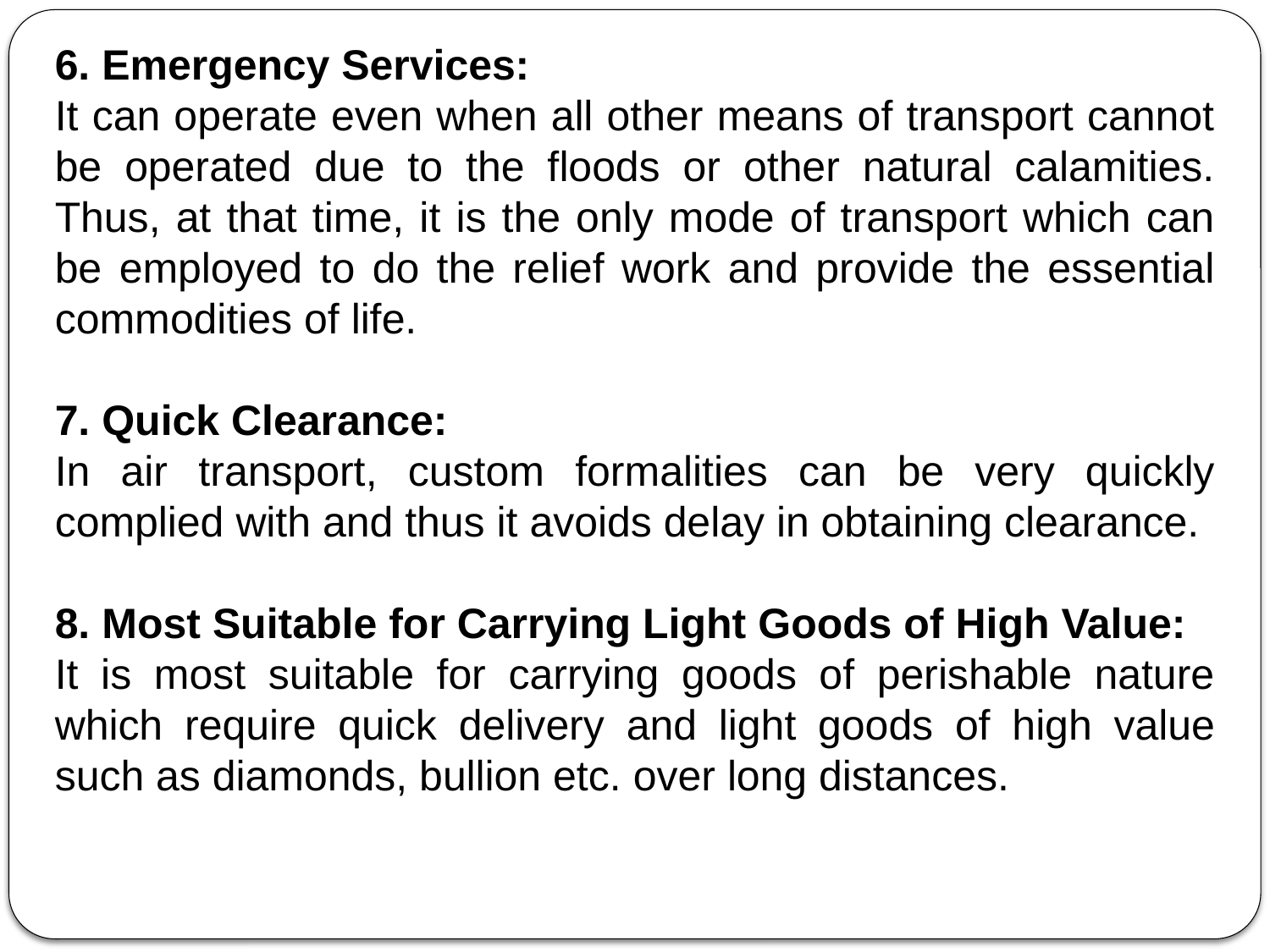

6. Emergency Services:
It can operate even when all other means of transport cannot be operated due to the floods or other natural calamities. Thus, at that time, it is the only mode of transport which can be employed to do the relief work and provide the essential commodities of life.

7. Quick Clearance:
In air transport, custom formalities can be very quickly complied with and thus it avoids delay in obtaining clearance.

8. Most Suitable for Carrying Light Goods of High Value:
It is most suitable for carrying goods of perishable nature which require quick delivery and light goods of high value such as diamonds, bullion etc. over long distances.